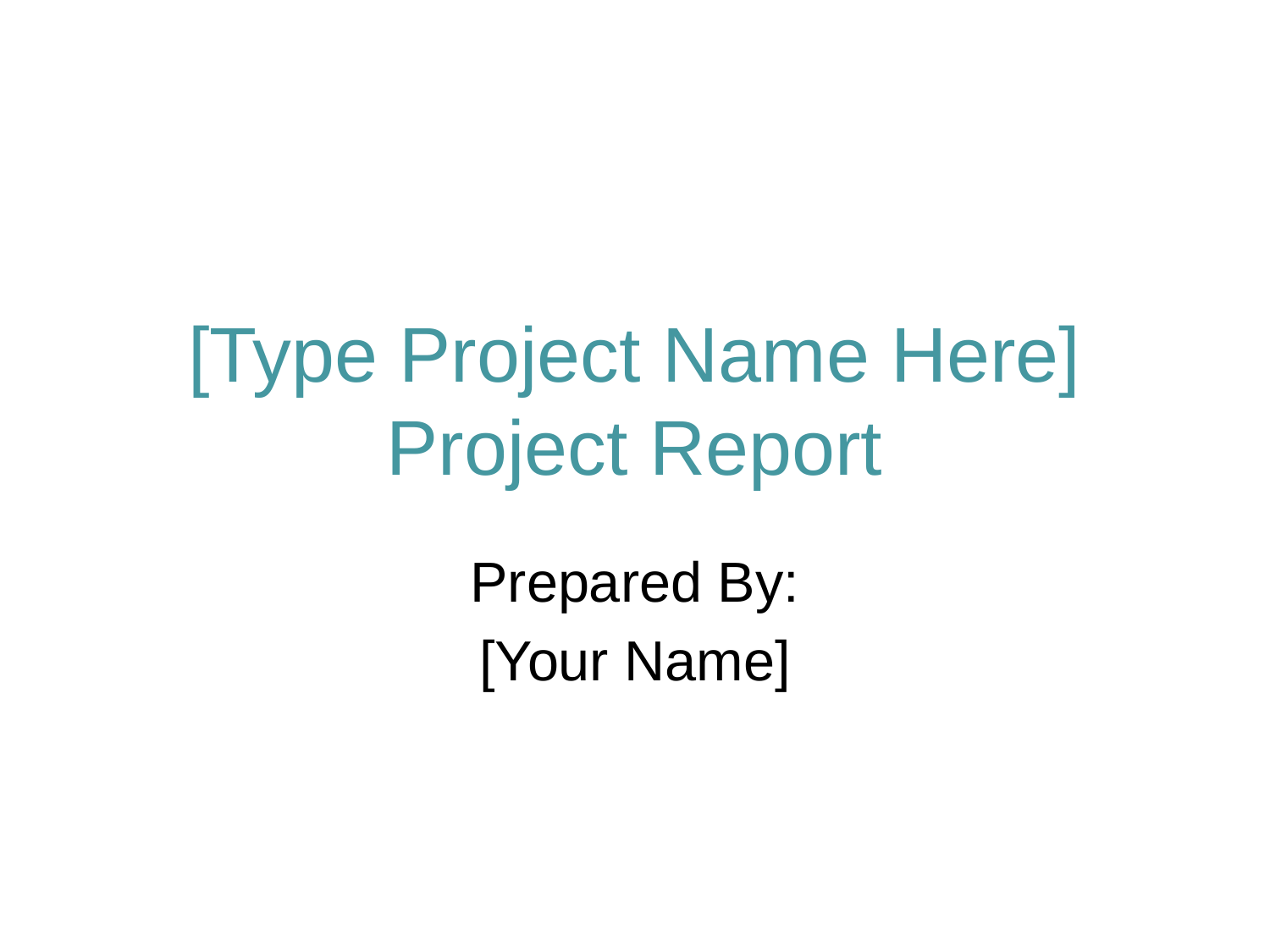

# [Type Project Name Here] Project Report
Prepared By:
[Your Name]